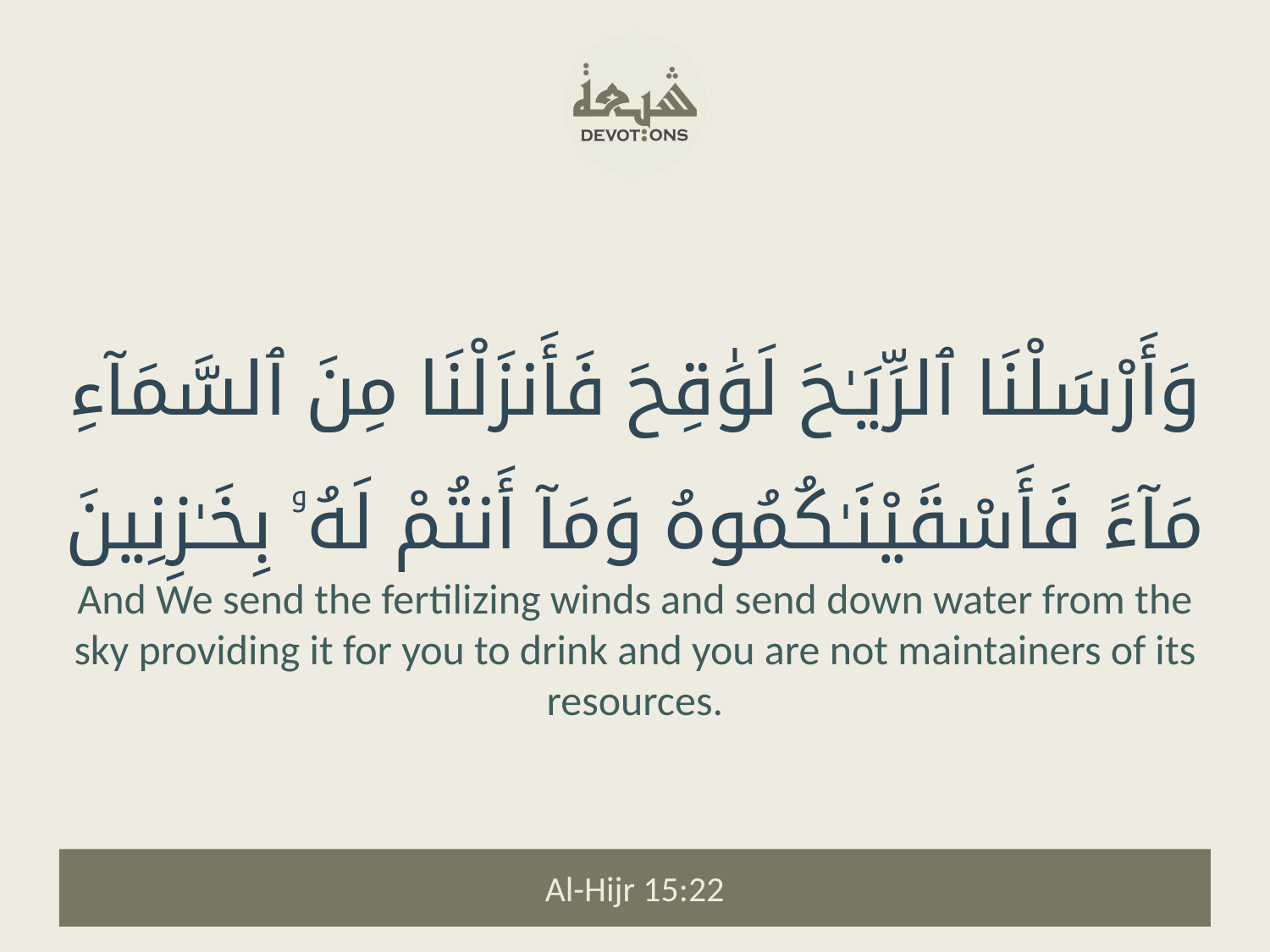

وَأَرْسَلْنَا ٱلرِّيَـٰحَ لَوَٰقِحَ فَأَنزَلْنَا مِنَ ٱلسَّمَآءِ مَآءً فَأَسْقَيْنَـٰكُمُوهُ وَمَآ أَنتُمْ لَهُۥ بِخَـٰزِنِينَ
And We send the fertilizing winds and send down water from the sky providing it for you to drink and you are not maintainers of its resources.
Al-Hijr 15:22